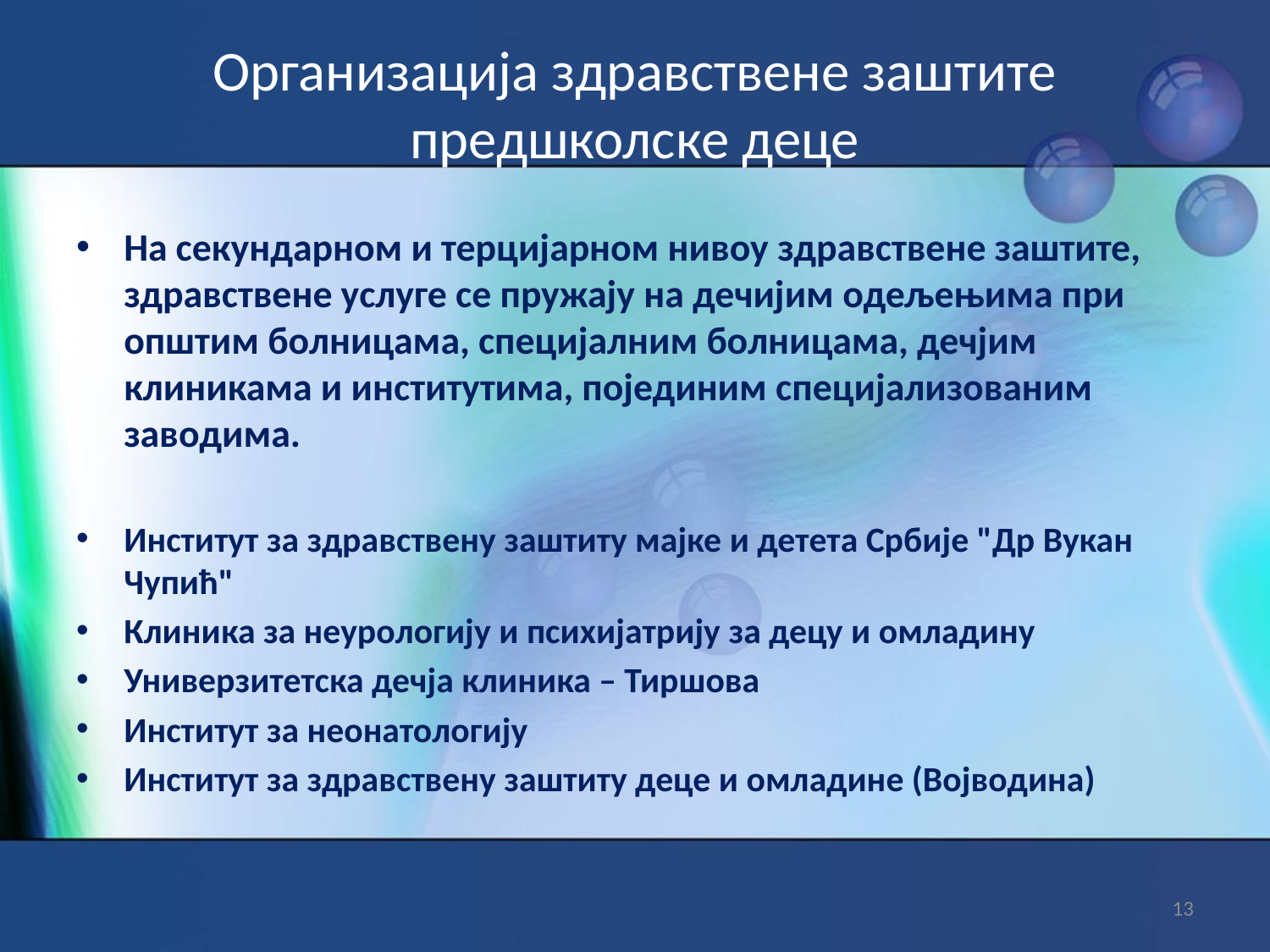

# Организација здравствене заштите предшколске деце
На секундарном и терцијарном нивоу здравствене заштите, здравствене услуге се пружају на дечијим одељењима при општим болницама, специјалним болницама, дечјим клиникама и институтима, појединим специјализованим заводима.

Институт за здравствену заштиту мајке и детета Србије "Др Вукан Чупић"
Клиника за неурологију и психијатрију за децу и омладину
Универзитетска дечја клиника – Тиршова
Институт за неонатологију
Институт за здравствену заштиту деце и омладине (Војводина)
13